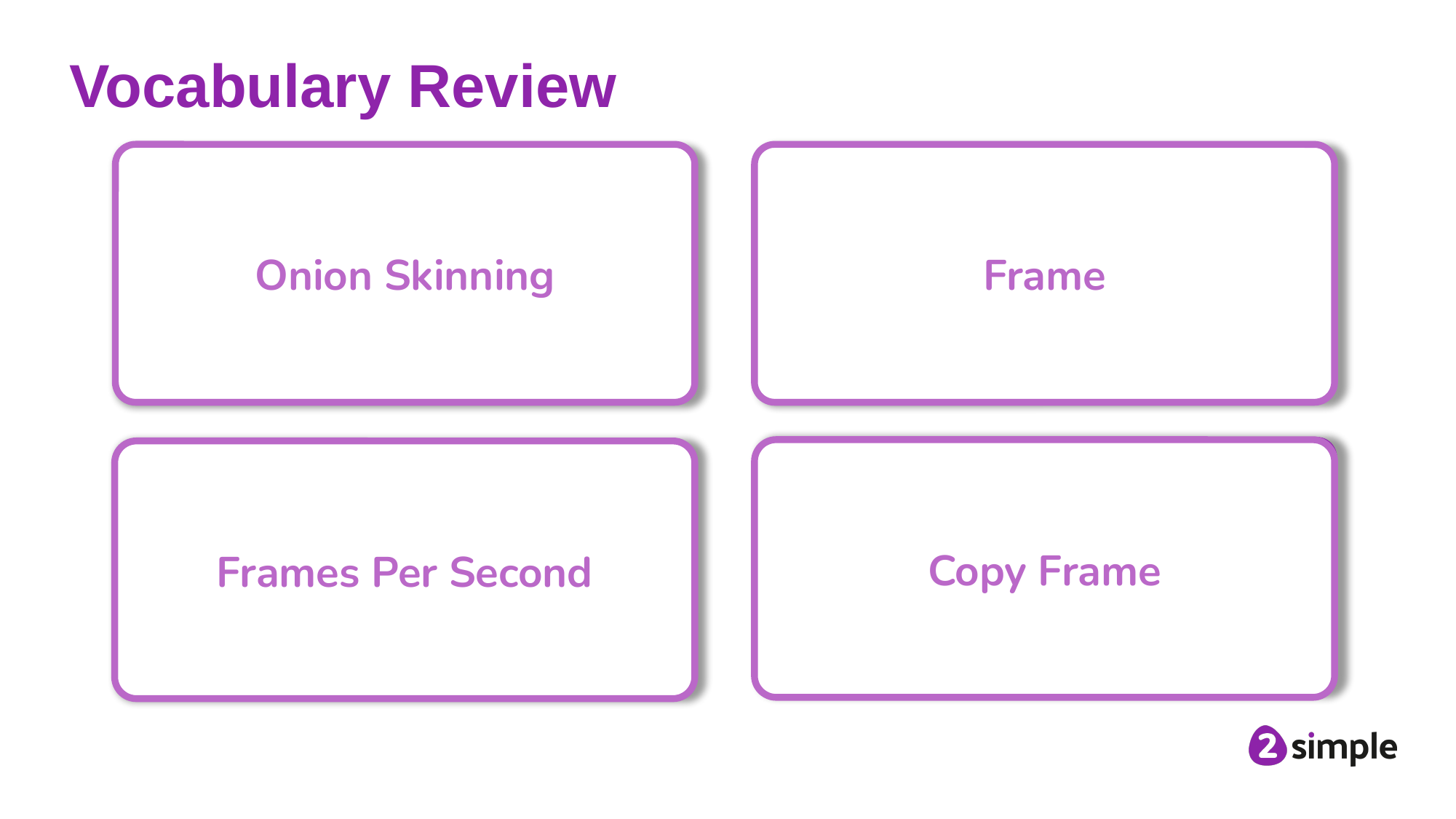

# Vocabulary Review
Onion Skinning
Frame
 Frame: A single image in an animation.
 Onion Skinning: A process where the shadow image of the previous frame is present to help you line up the objects of the animation correctly.
 Copy Frame: A feature in animation software where frames can be copied. This can be used to repeat frames at the end of an animation to help make it look smoother.
 Frames Per Second: The number of frames played per second.
Copy Frame
Frames Per Second